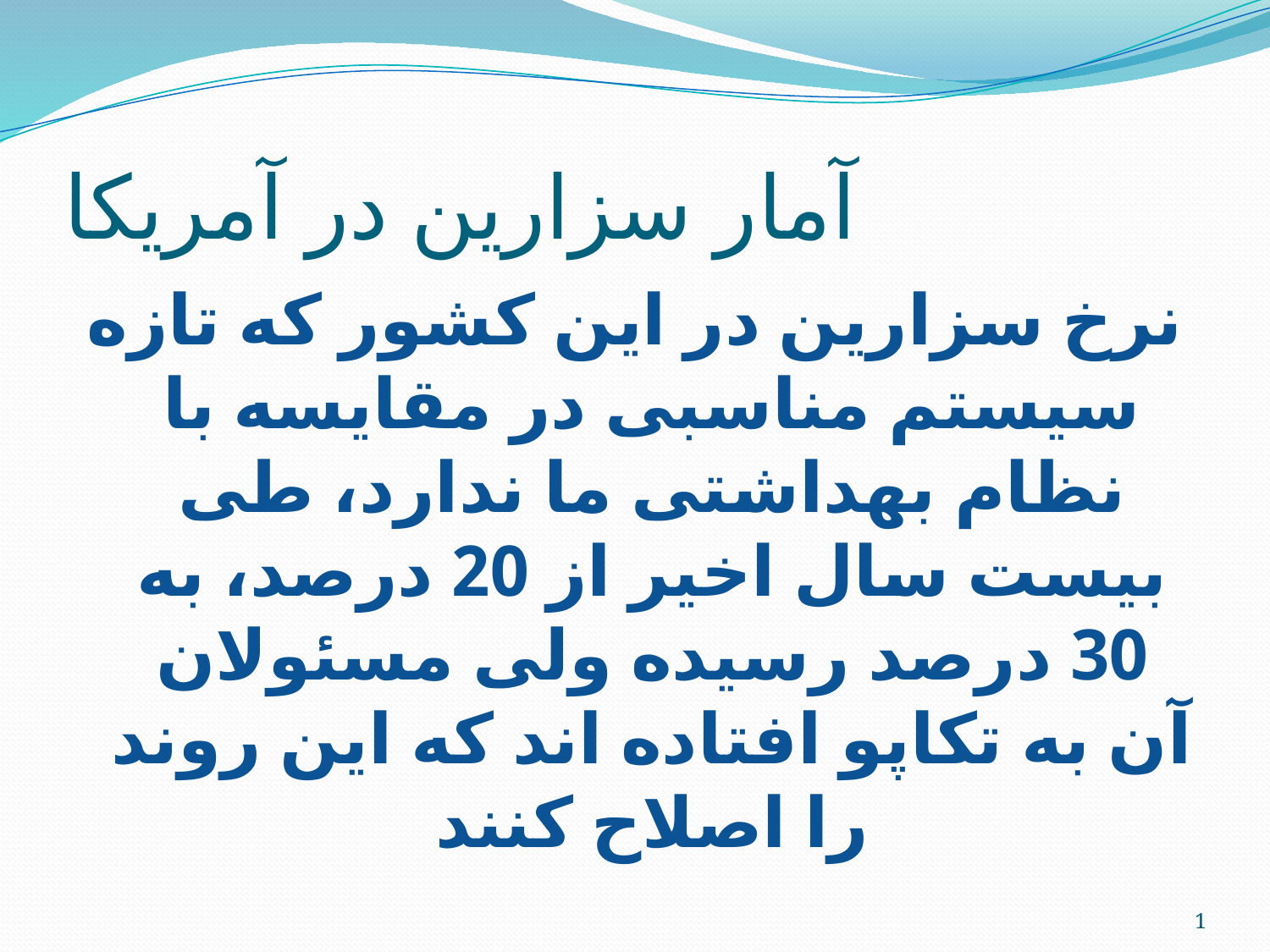

# آمار سزارین در آمریکا
نرخ سزارین در این کشور که تازه سیستم مناسبی در مقایسه با نظام بهداشتی ما ندارد، طی بیست سال اخیر از 20 درصد، به 30 درصد رسیده ولی مسئولان آن به تکاپو افتاده اند که این روند را اصلاح کنند
1